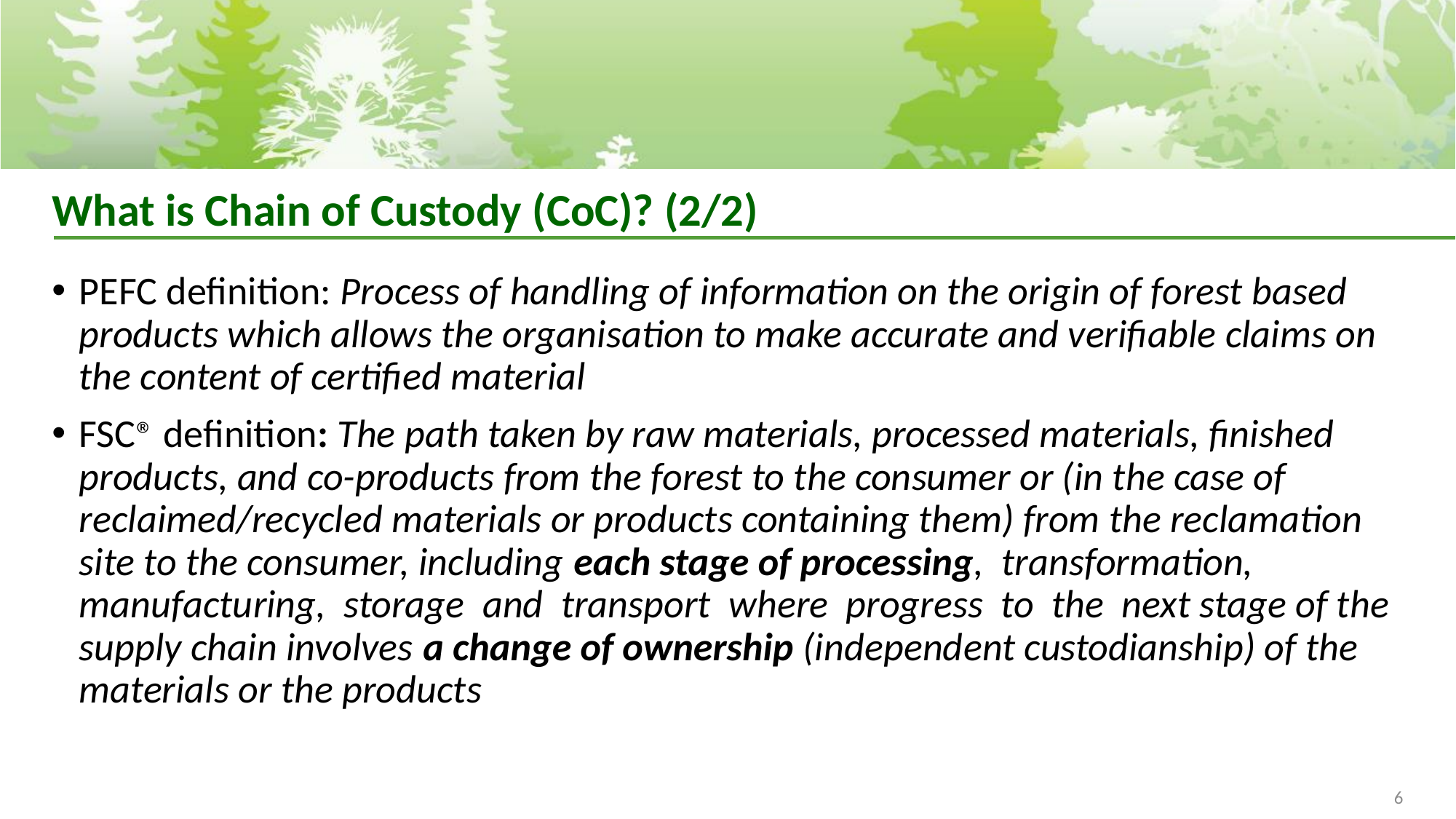

# What is Chain of Custody (CoC)? (2/2)
PEFC definition: Process of handling of information on the origin of forest based products which allows the organisation to make accurate and verifiable claims on the content of certified material
FSC® definition: The path taken by raw materials, processed materials, finished products, and co-products from the forest to the consumer or (in the case of reclaimed/recycled materials or products containing them) from the reclamation site to the consumer, including each stage of processing,  transformation,  manufacturing,  storage  and  transport  where  progress  to  the  next stage of the supply chain involves a change of ownership (independent custodianship) of the materials or the products
6